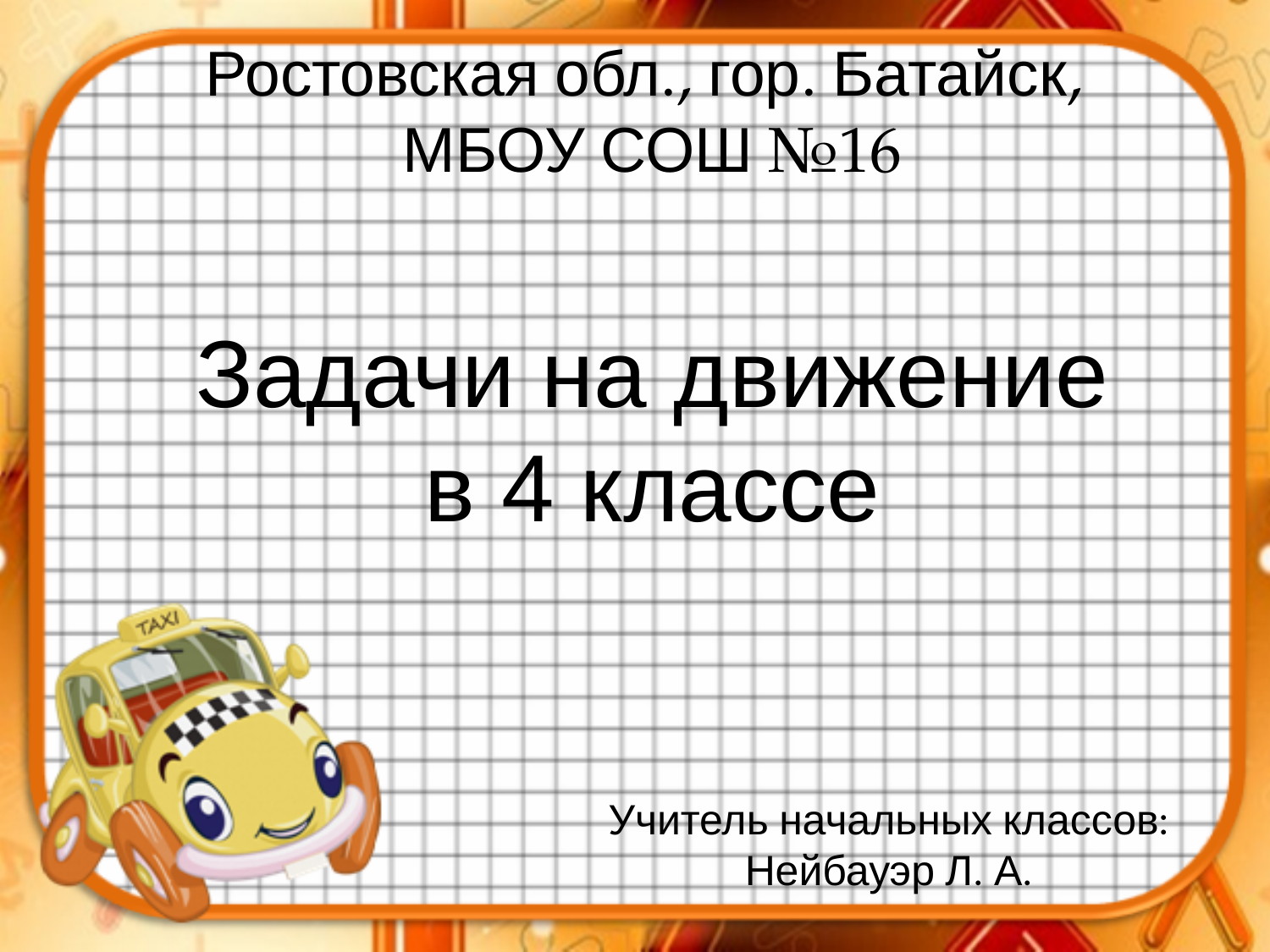

Ростовская обл., гор. Батайск,
МБОУ СОШ №16
Задачи на движение
в 4 классе
Учитель начальных классов:
Нейбауэр Л. А.